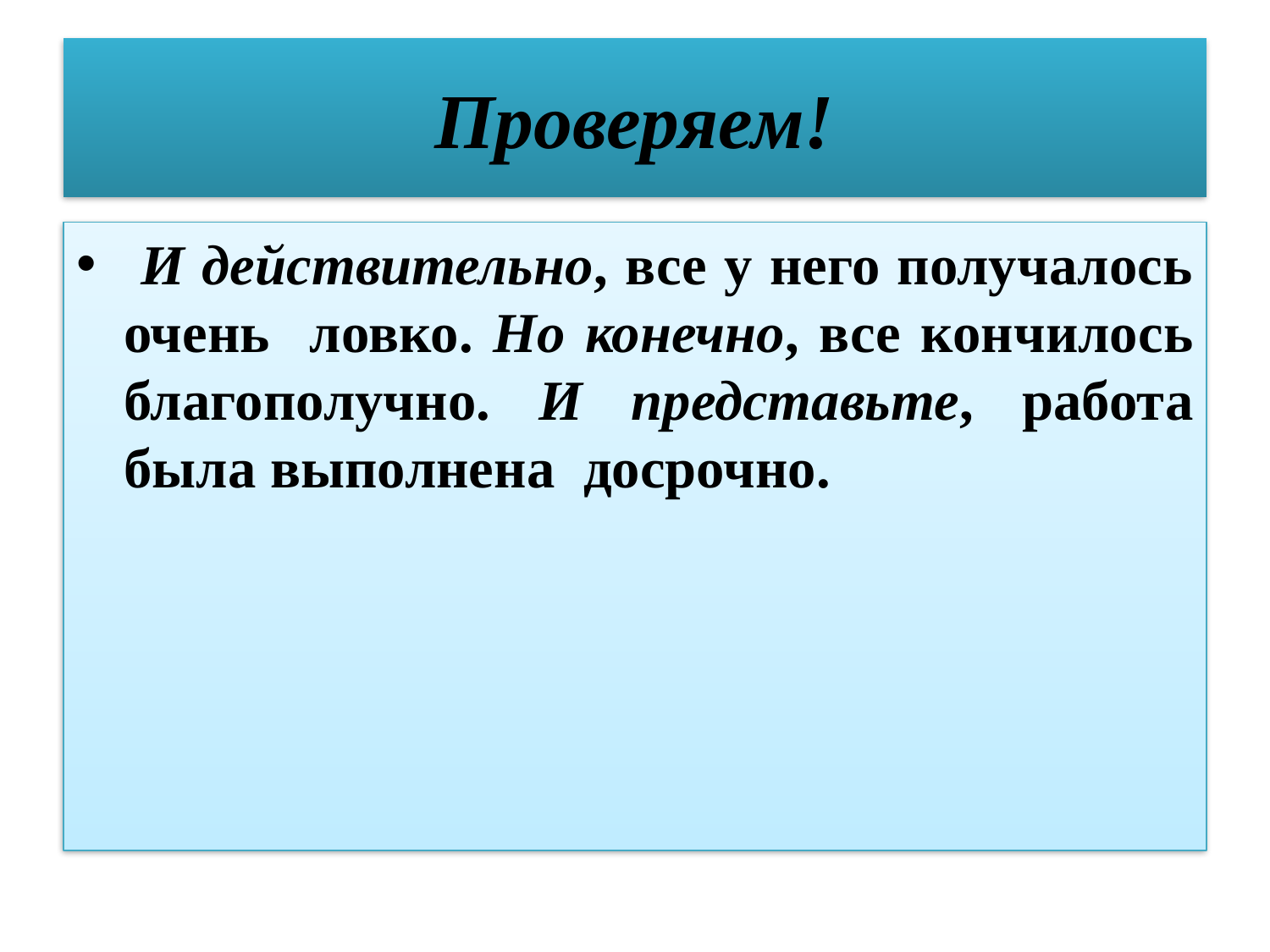

# Проверяем!
 И действительно, все у него получалось очень  ловко. Но конечно, все кончилось благополучно. И представьте, работа была выполнена  досрочно.